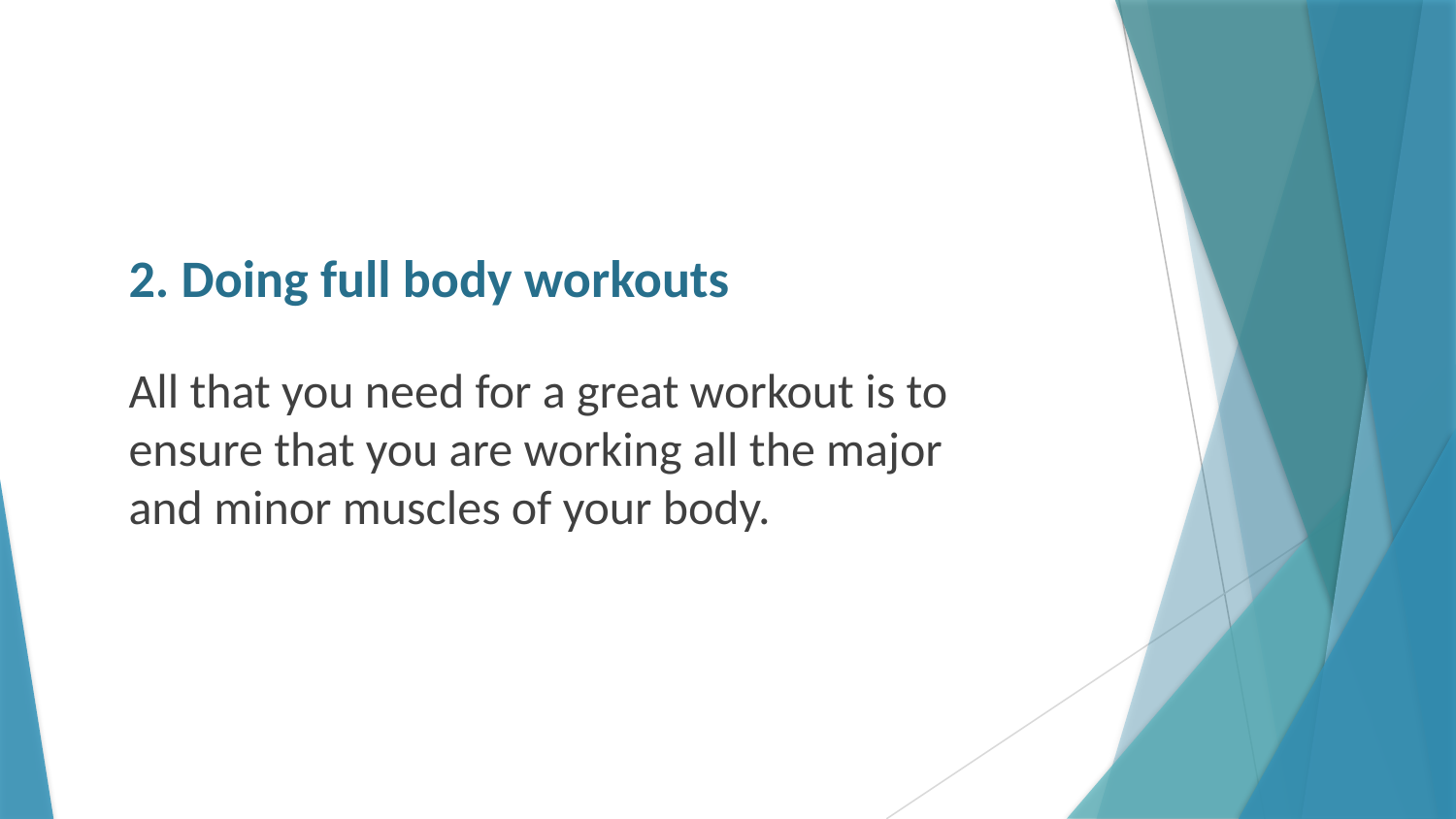

# 2. Doing full body workouts
All that you need for a great workout is to ensure that you are working all the major and minor muscles of your body.